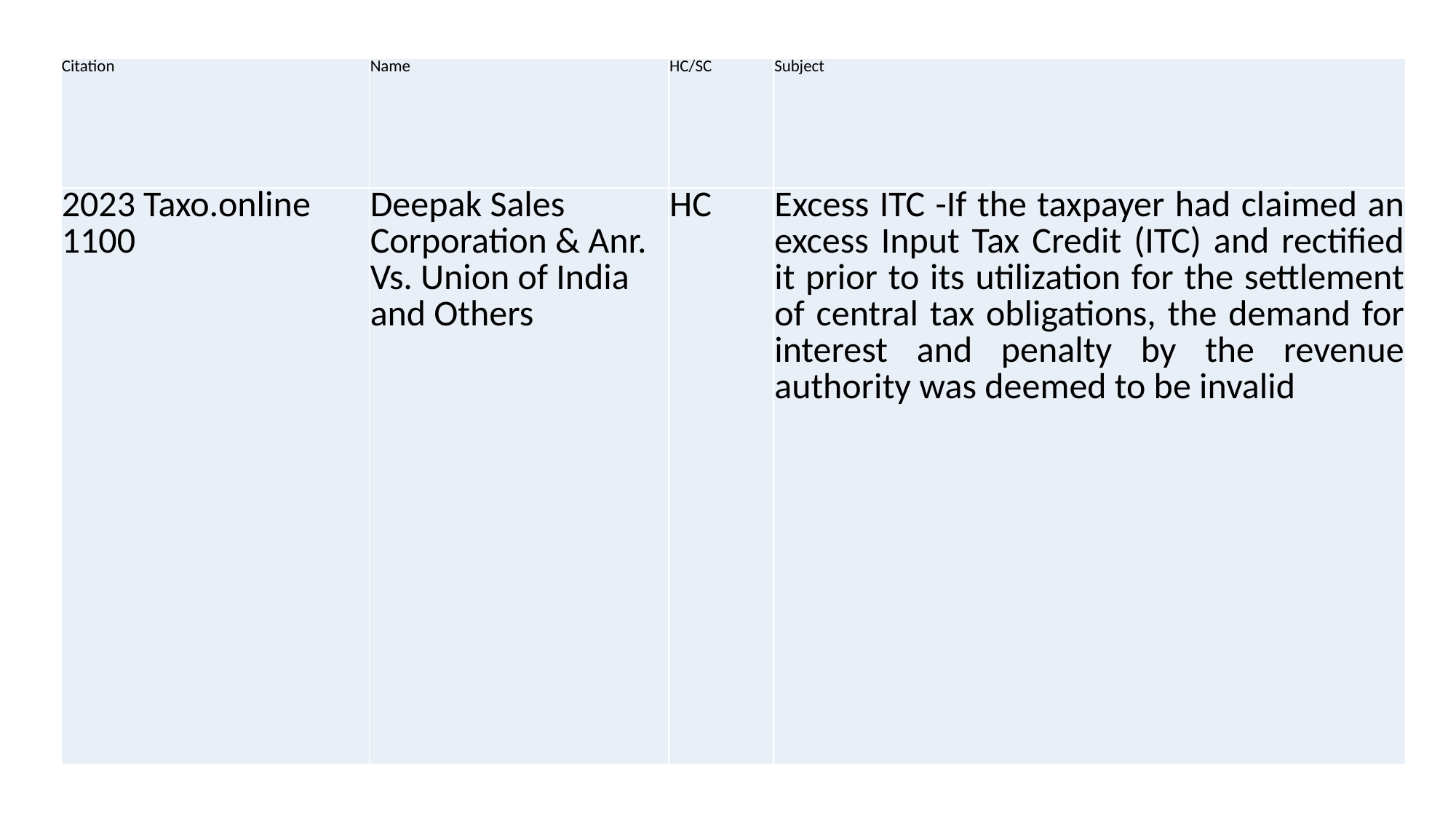

| Citation | Name | HC/SC | Subject |
| --- | --- | --- | --- |
| 2023 Taxo.online 1100 | Deepak Sales Corporation & Anr. Vs. Union of India and Others | HC | Excess ITC -If the taxpayer had claimed an excess Input Tax Credit (ITC) and rectified it prior to its utilization for the settlement of central tax obligations, the demand for interest and penalty by the revenue authority was deemed to be invalid |